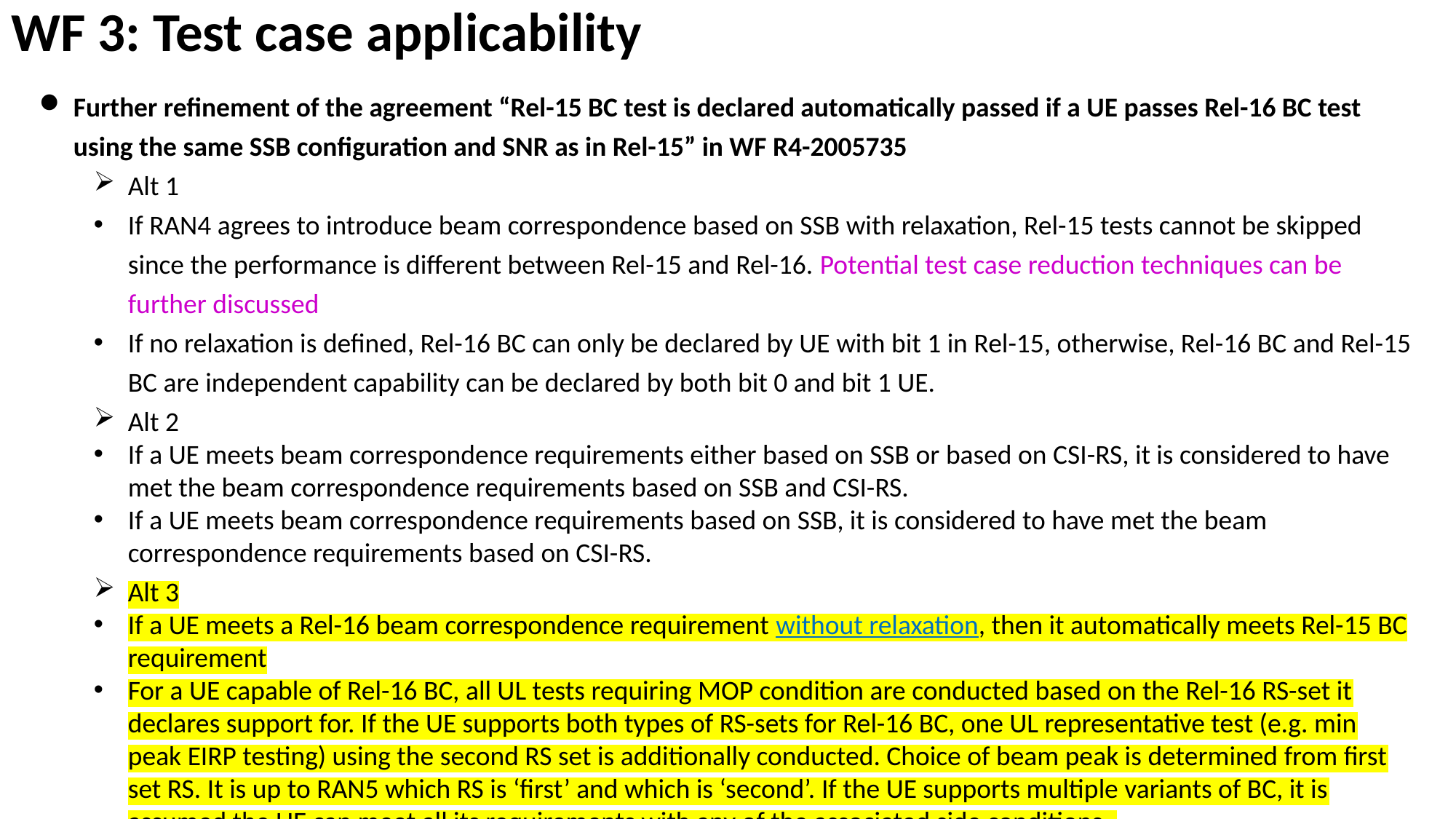

# WF 3: Test case applicability
Further refinement of the agreement “Rel-15 BC test is declared automatically passed if a UE passes Rel-16 BC test using the same SSB configuration and SNR as in Rel-15” in WF R4-2005735
Alt 1
If RAN4 agrees to introduce beam correspondence based on SSB with relaxation, Rel-15 tests cannot be skipped since the performance is different between Rel-15 and Rel-16. Potential test case reduction techniques can be further discussed
If no relaxation is defined, Rel-16 BC can only be declared by UE with bit 1 in Rel-15, otherwise, Rel-16 BC and Rel-15 BC are independent capability can be declared by both bit 0 and bit 1 UE.
Alt 2
If a UE meets beam correspondence requirements either based on SSB or based on CSI-RS, it is considered to have met the beam correspondence requirements based on SSB and CSI-RS.
If a UE meets beam correspondence requirements based on SSB, it is considered to have met the beam correspondence requirements based on CSI-RS.
Alt 3
If a UE meets a Rel-16 beam correspondence requirement without relaxation, then it automatically meets Rel-15 BC requirement
For a UE capable of Rel-16 BC, all UL tests requiring MOP condition are conducted based on the Rel-16 RS-set it declares support for. If the UE supports both types of RS-sets for Rel-16 BC, one UL representative test (e.g. min peak EIRP testing) using the second RS set is additionally conducted. Choice of beam peak is determined from first set RS. It is up to RAN5 which RS is ‘first’ and which is ‘second’. If the UE supports multiple variants of BC, it is assumed the UE can meet all its requirements with any of the associated side conditions.